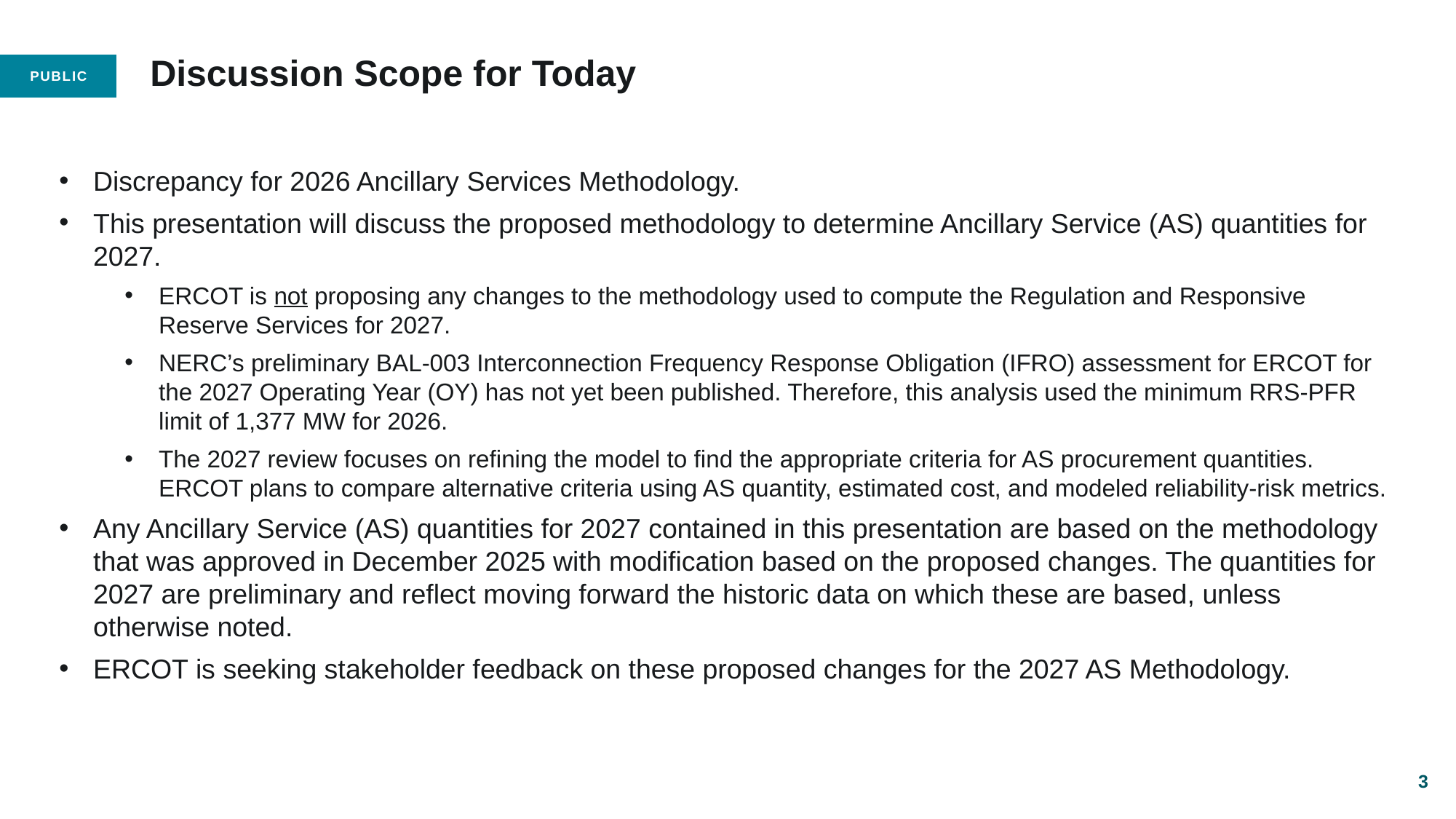

# Discussion Scope for Today
Discrepancy for 2026 Ancillary Services Methodology.
This presentation will discuss the proposed methodology to determine Ancillary Service (AS) quantities for 2027.
ERCOT is not proposing any changes to the methodology used to compute the Regulation and Responsive Reserve Services for 2027.
NERC’s preliminary BAL-003 Interconnection Frequency Response Obligation (IFRO) assessment for ERCOT for the 2027 Operating Year (OY) has not yet been published. Therefore, this analysis used the minimum RRS-PFR limit of 1,377 MW for 2026.
The 2027 review focuses on refining the model to find the appropriate criteria for AS procurement quantities. ERCOT plans to compare alternative criteria using AS quantity, estimated cost, and modeled reliability-risk metrics.
Any Ancillary Service (AS) quantities for 2027 contained in this presentation are based on the methodology that was approved in December 2025 with modification based on the proposed changes. The quantities for 2027 are preliminary and reflect moving forward the historic data on which these are based, unless otherwise noted.
ERCOT is seeking stakeholder feedback on these proposed changes for the 2027 AS Methodology.

3